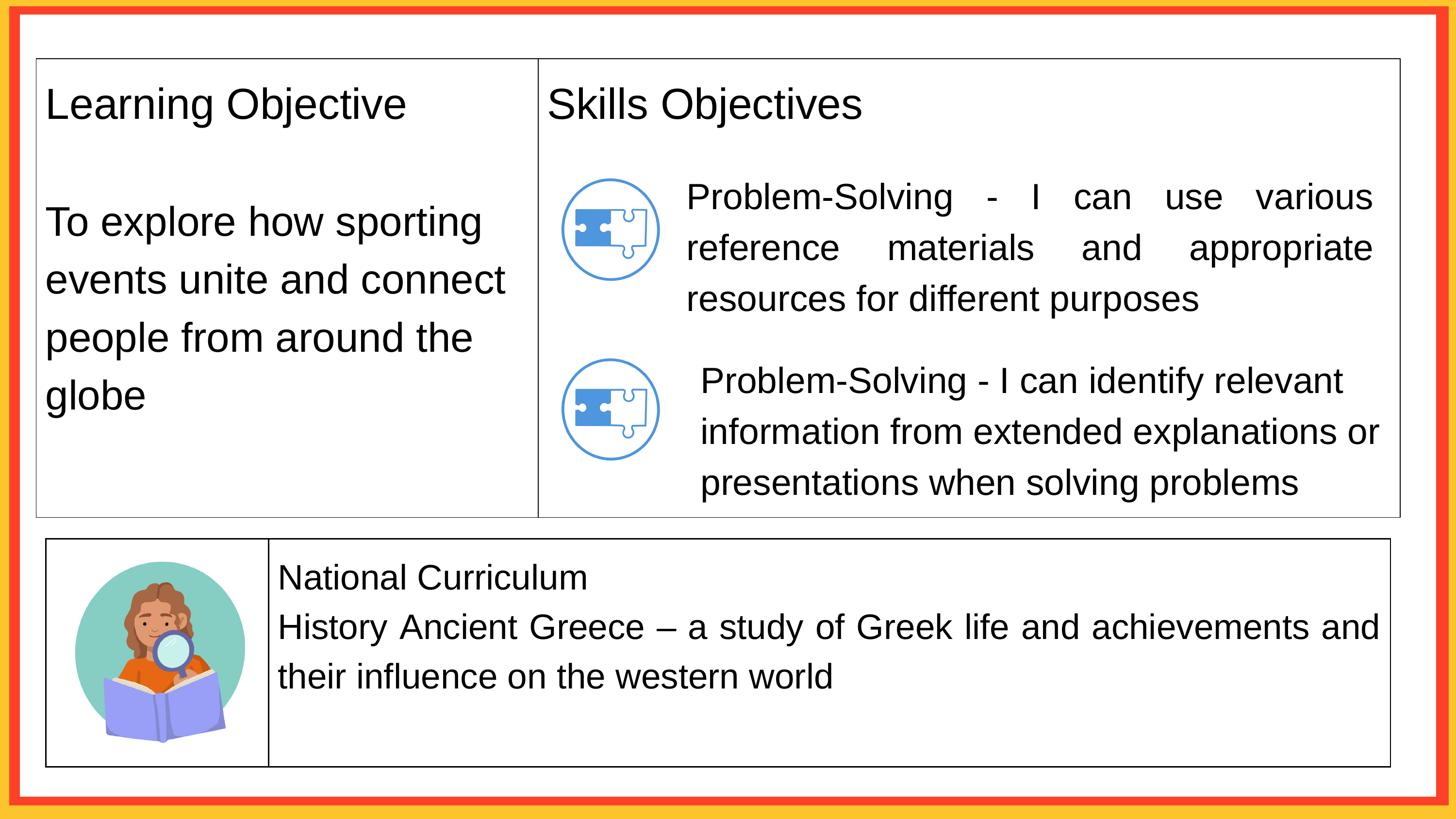

| Learning Objective To explore how sporting events unite and connect people from around the globe | Skills Objectives |
| --- | --- |
Problem-Solving - I can use various reference materials and appropriate resources for different purposes

Problem-Solving - I can identify relevant information from extended explanations or presentations when solving problems

|  | National Curriculum History Ancient Greece – a study of Greek life and achievements and their influence on the western world |
| --- | --- |